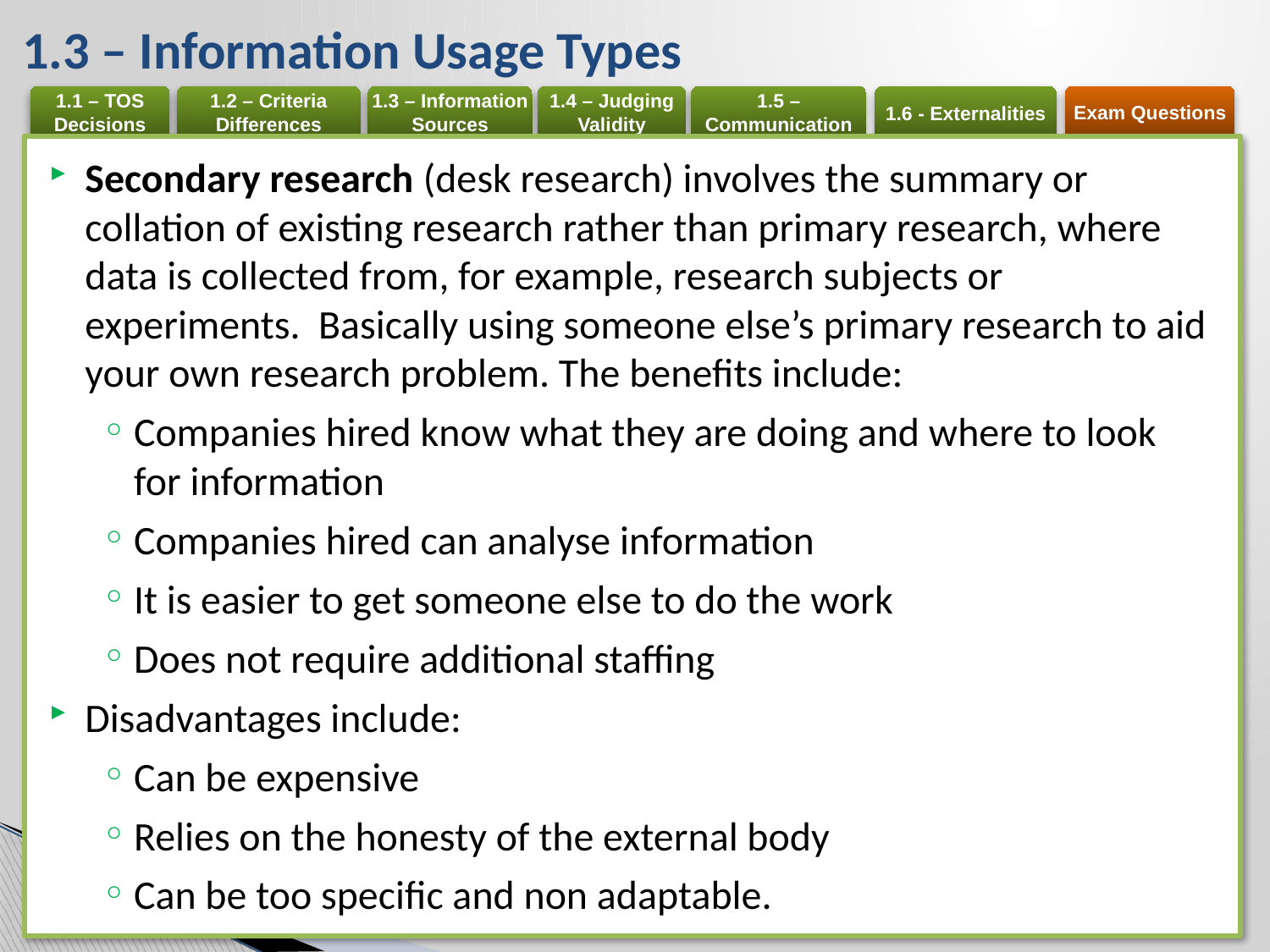

# 1.3 – Information Usage Types
Secondary research (desk research) involves the summary or collation of existing research rather than primary research, where data is collected from, for example, research subjects or experiments.  Basically using someone else’s primary research to aid your own research problem. The benefits include:
Companies hired know what they are doing and where to look for information
Companies hired can analyse information
It is easier to get someone else to do the work
Does not require additional staffing
Disadvantages include:
Can be expensive
Relies on the honesty of the external body
Can be too specific and non adaptable.